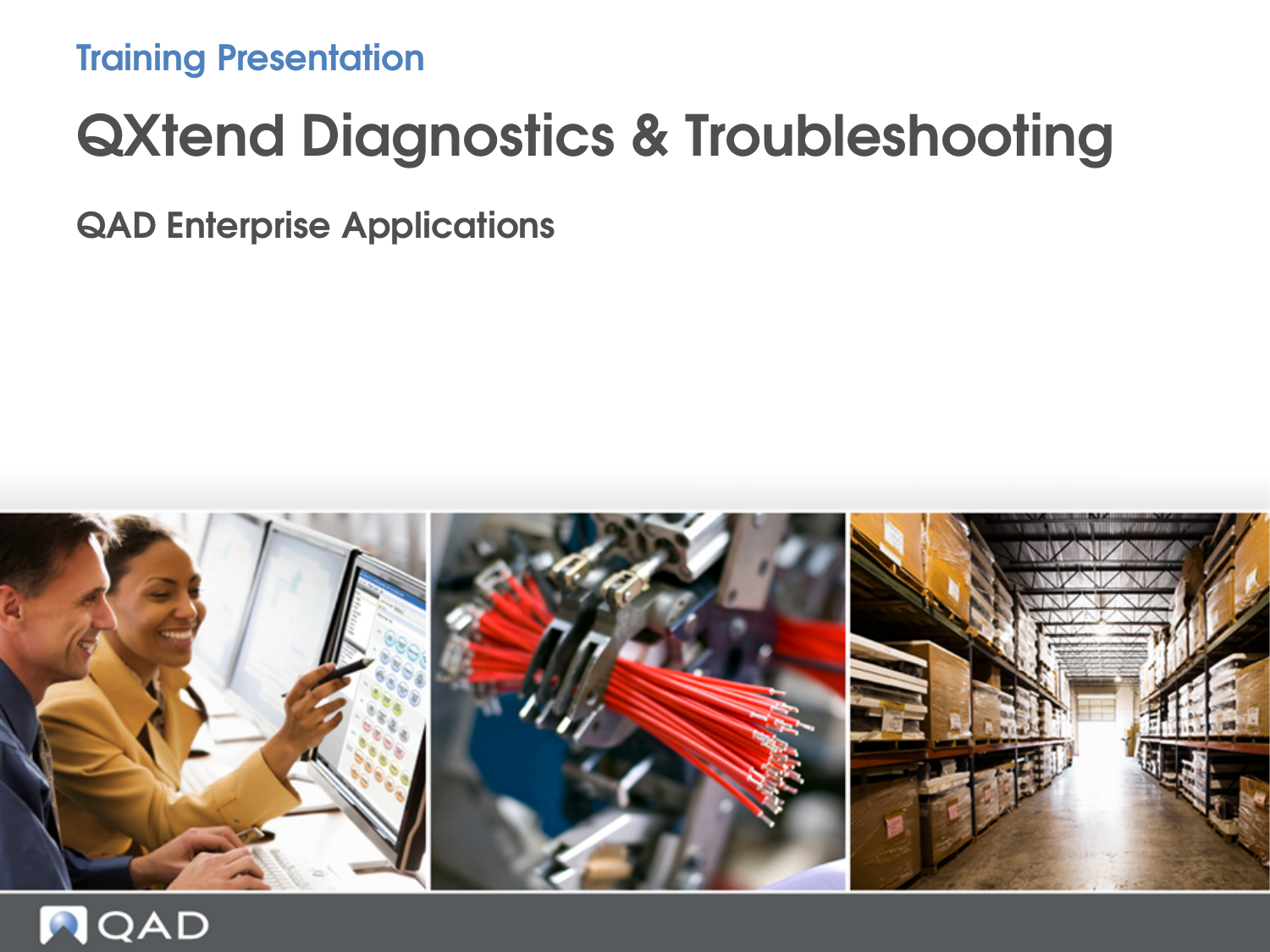

Training Presentation
# QXtend Diagnostics & Troubleshooting
QAD Enterprise Applications